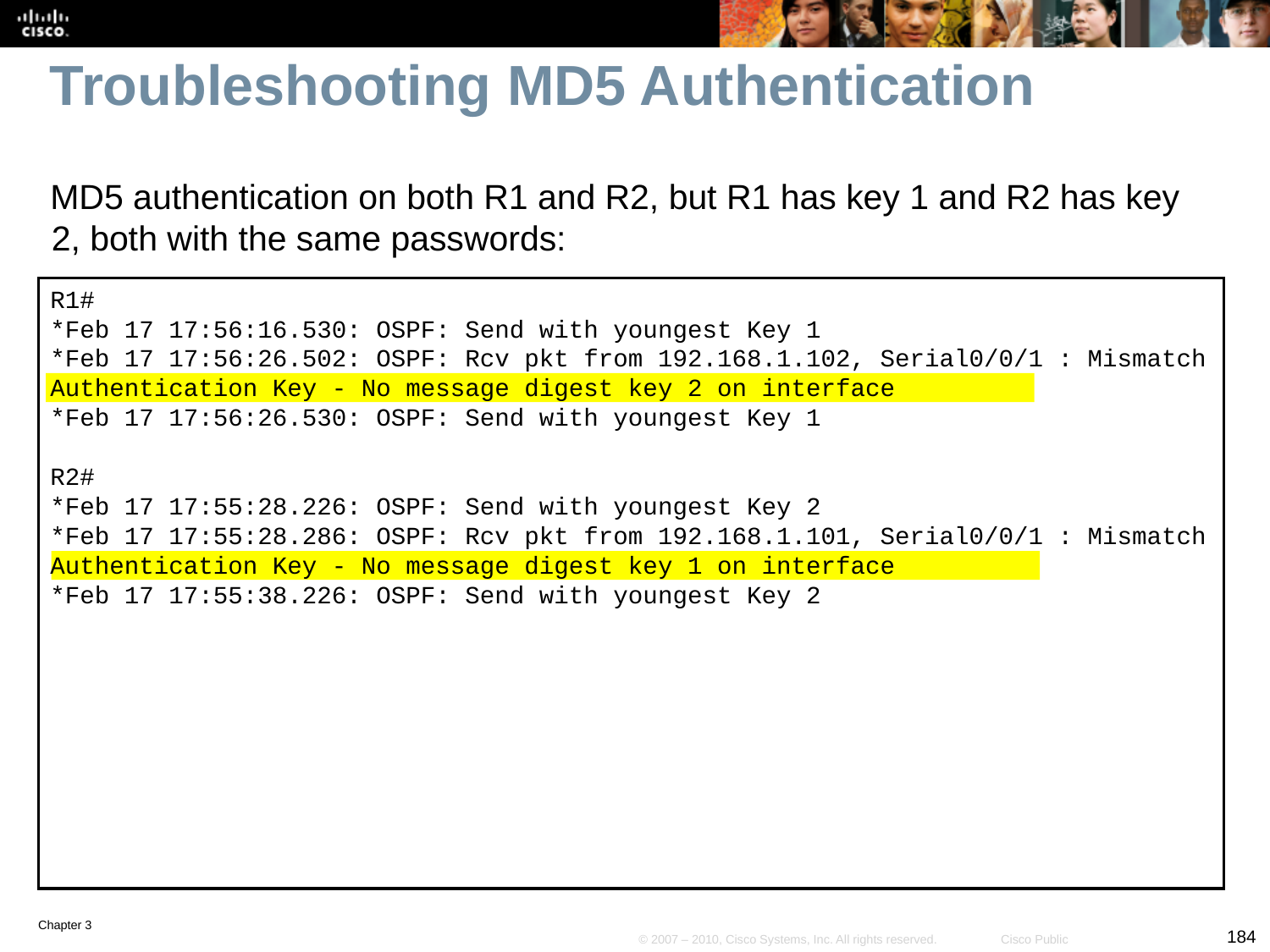

# Troubleshooting MD5 Authentication
MD5 authentication on both R1 and R2, but R1 has key 1 and R2 has key 2, both with the same passwords:
R1#
*Feb 17 17:56:16.530: OSPF: Send with youngest Key 1
*Feb 17 17:56:26.502: OSPF: Rcv pkt from 192.168.1.102, Serial0/0/1 : Mismatch Authentication Key - No message digest key 2 on interface
*Feb 17 17:56:26.530: OSPF: Send with youngest Key 1

R2#
*Feb 17 17:55:28.226: OSPF: Send with youngest Key 2
*Feb 17 17:55:28.286: OSPF: Rcv pkt from 192.168.1.101, Serial0/0/1 : Mismatch Authentication Key - No message digest key 1 on interface
*Feb 17 17:55:38.226: OSPF: Send with youngest Key 2